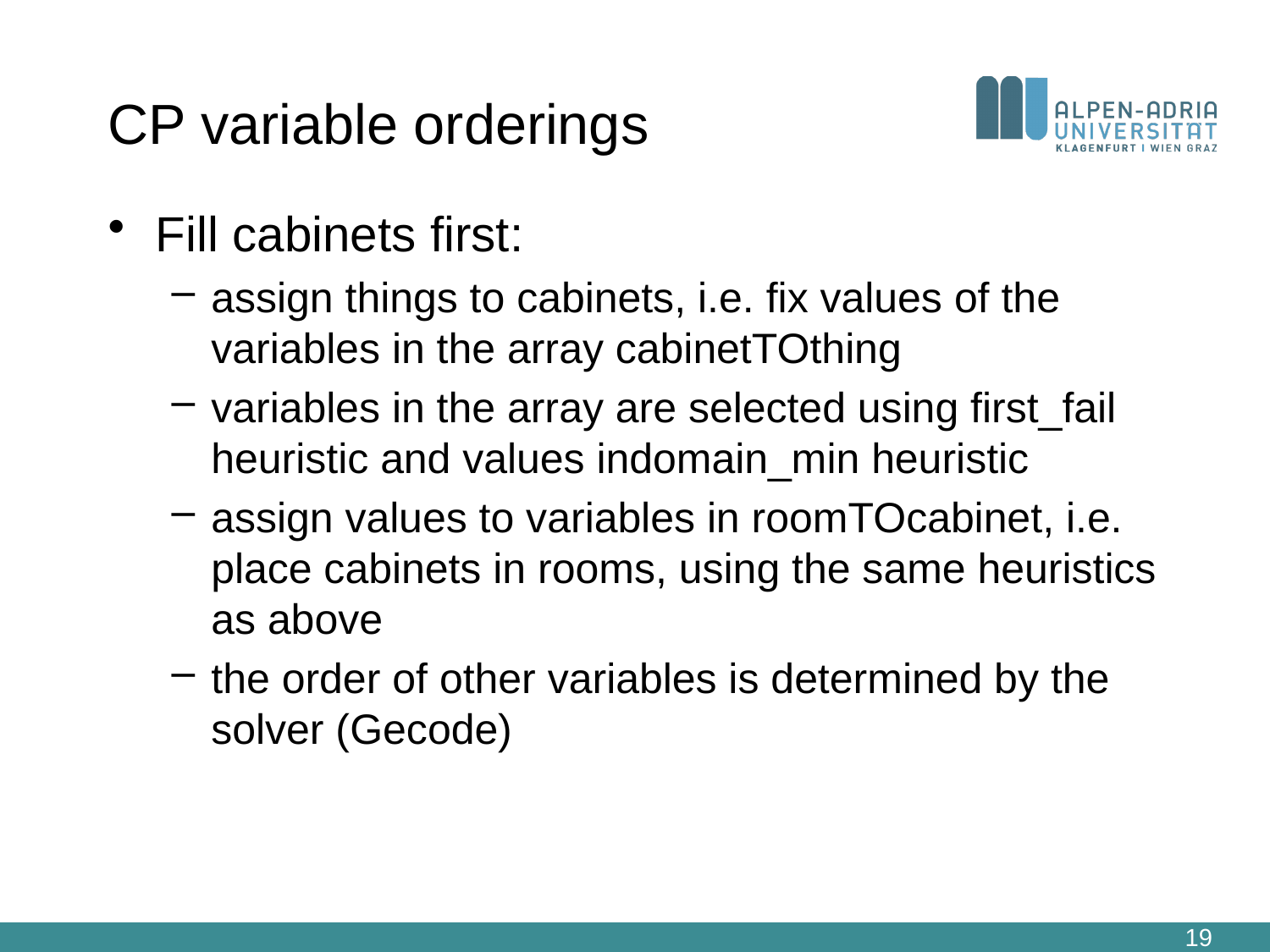

# CP variable orderings
Fill cabinets first:
assign things to cabinets, i.e. fix values of the variables in the array cabinetTOthing
variables in the array are selected using first_fail heuristic and values indomain_min heuristic
assign values to variables in roomTOcabinet, i.e. place cabinets in rooms, using the same heuristics as above
the order of other variables is determined by the solver (Gecode)
19